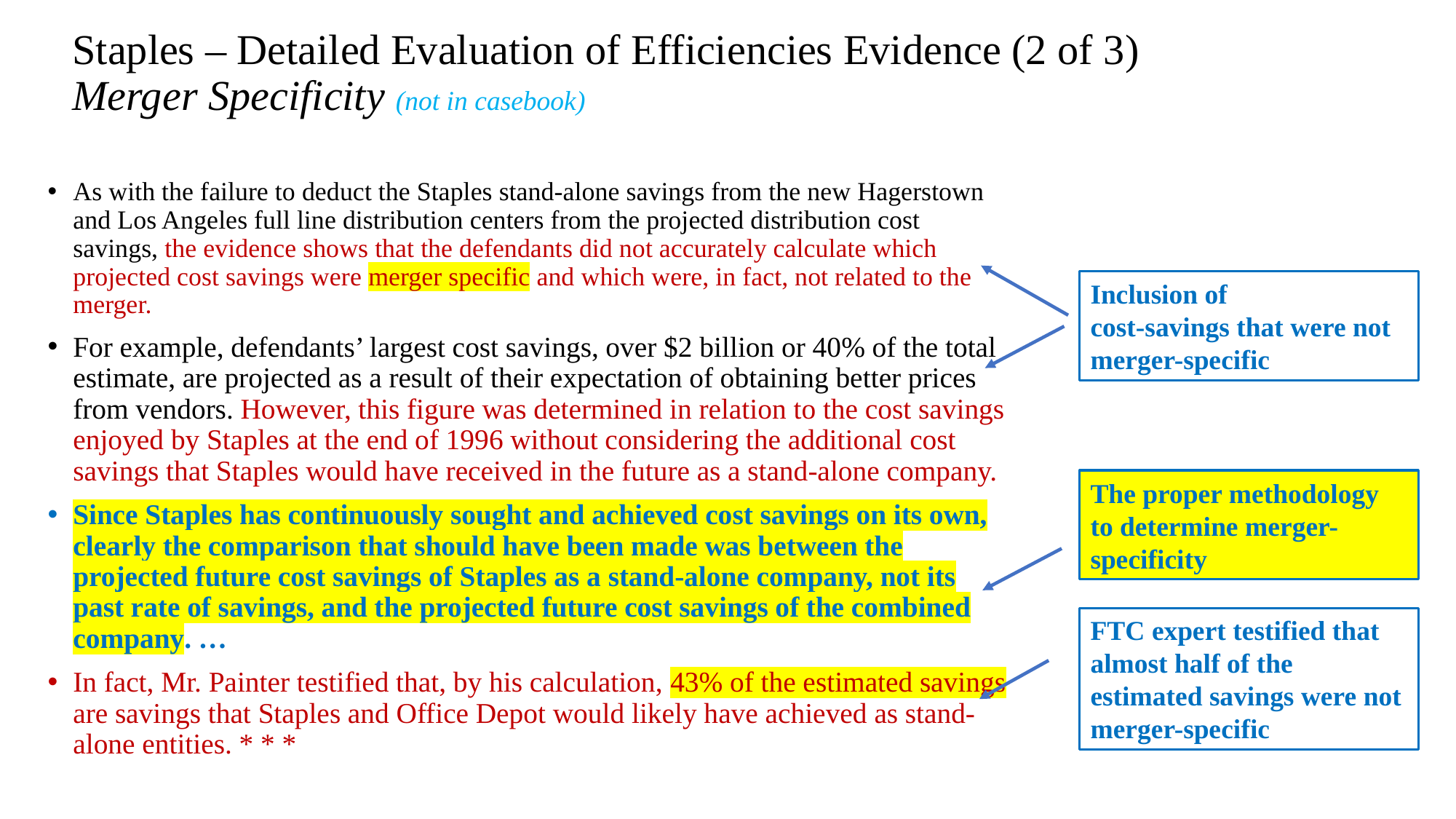

# Staples – Detailed Evaluation of Efficiencies Evidence (2 of 3) Merger Specificity (not in casebook)
As with the failure to deduct the Staples stand-alone savings from the new Hagerstown and Los Angeles full line distribution centers from the projected distribution cost savings, the evidence shows that the defendants did not accurately calculate which projected cost savings were merger specific and which were, in fact, not related to the merger.
For example, defendants’ largest cost savings, over $2 billion or 40% of the total estimate, are projected as a result of their expectation of obtaining better prices from vendors. However, this figure was determined in relation to the cost savings enjoyed by Staples at the end of 1996 without considering the additional cost savings that Staples would have received in the future as a stand-alone company.
Since Staples has continuously sought and achieved cost savings on its own, clearly the comparison that should have been made was between the projected future cost savings of Staples as a stand-alone company, not its past rate of savings, and the projected future cost savings of the combined company. …
In fact, Mr. Painter testified that, by his calculation, 43% of the estimated savings are savings that Staples and Office Depot would likely have achieved as stand-alone entities. * * *

Inclusion of
cost-savings that were not merger-specific
The proper methodology to determine merger-specificity
FTC expert testified that almost half of the estimated savings were not merger-specific